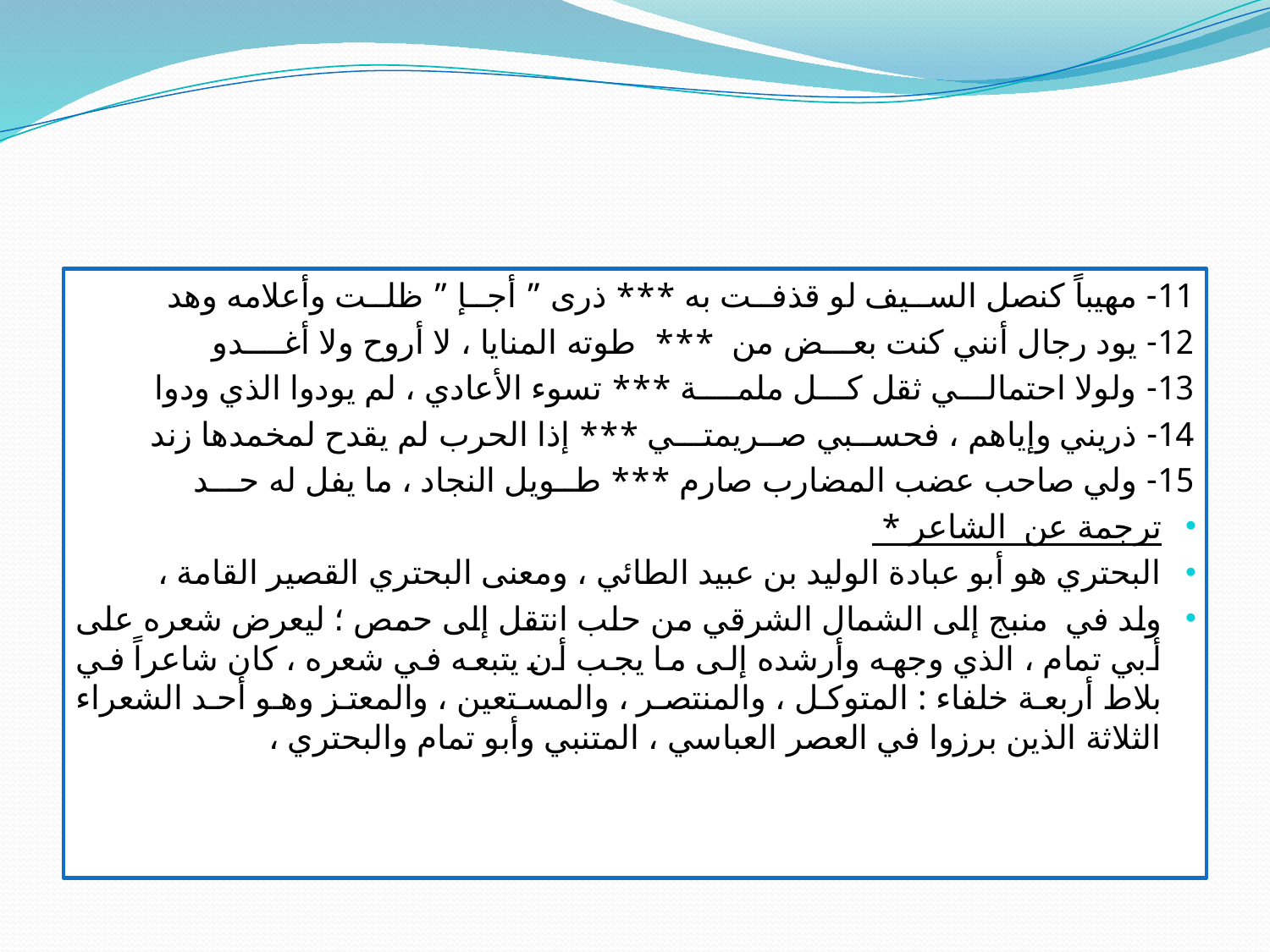

#
11- مهيباً كنصل الســيف لو قذفــت به *** ذرى ” أجــإ ” ظلــت وأعلامه وهد
12- يود رجال أنني كنت بعـــض من  ***  طوته المنايا ، لا أروح ولا أغــــدو
13- ولولا احتمالـــي ثقل كـــل ملمــــة *** تسوء الأعادي ، لم يودوا الذي ودوا
14- ذريني وإياهم ، فحســبي صــريمتـــي *** إذا الحرب لم يقدح لمخمدها زند
15- ولي صاحب عضب المضارب صارم *** طــويل النجاد ، ما يفل له حـــد
ترجمة عن  الشاعر *
البحتري هو أبو عبادة الوليد بن عبيد الطائي ، ومعنى البحتري القصير القامة ،
ولد في  منبج إلى الشمال الشرقي من حلب انتقل إلى حمص ؛ ليعرض شعره على أبي تمام ، الذي وجهه وأرشده إلى ما يجب أن يتبعه في شعره ، كان شاعراً في بلاط أربعة خلفاء : المتوكل ، والمنتصر ، والمستعين ، والمعتز وهو أحد الشعراء الثلاثة الذين برزوا في العصر العباسي ، المتنبي وأبو تمام والبحتري ،